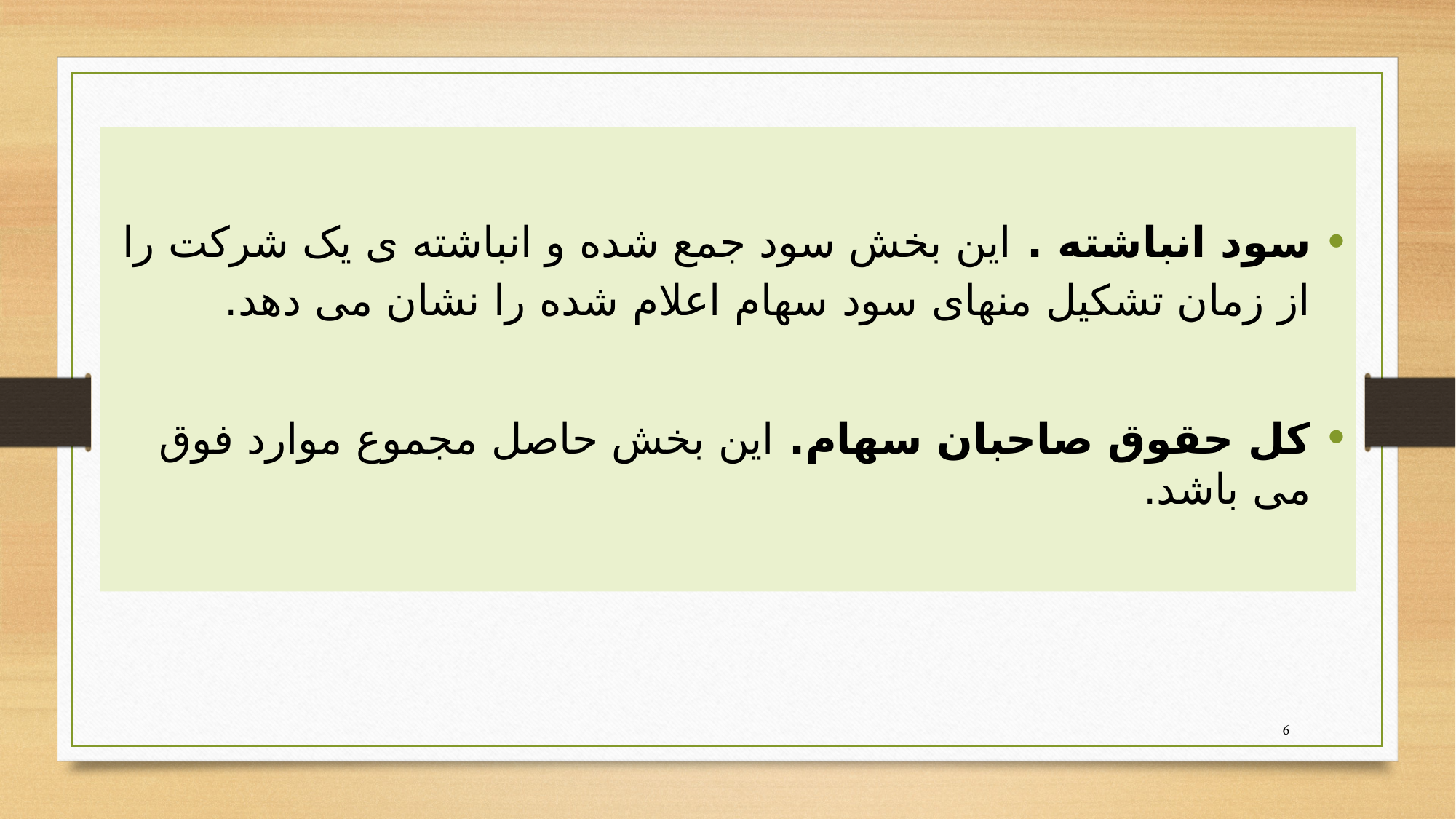

سود انباشته . این بخش سود جمع شده و انباشته ی یک شرکت را از زمان تشکیل منهای سود سهام اعلام شده را نشان می دهد.

کل حقوق صاحبان سهام. این بخش حاصل مجموع موارد فوق می باشد.
6